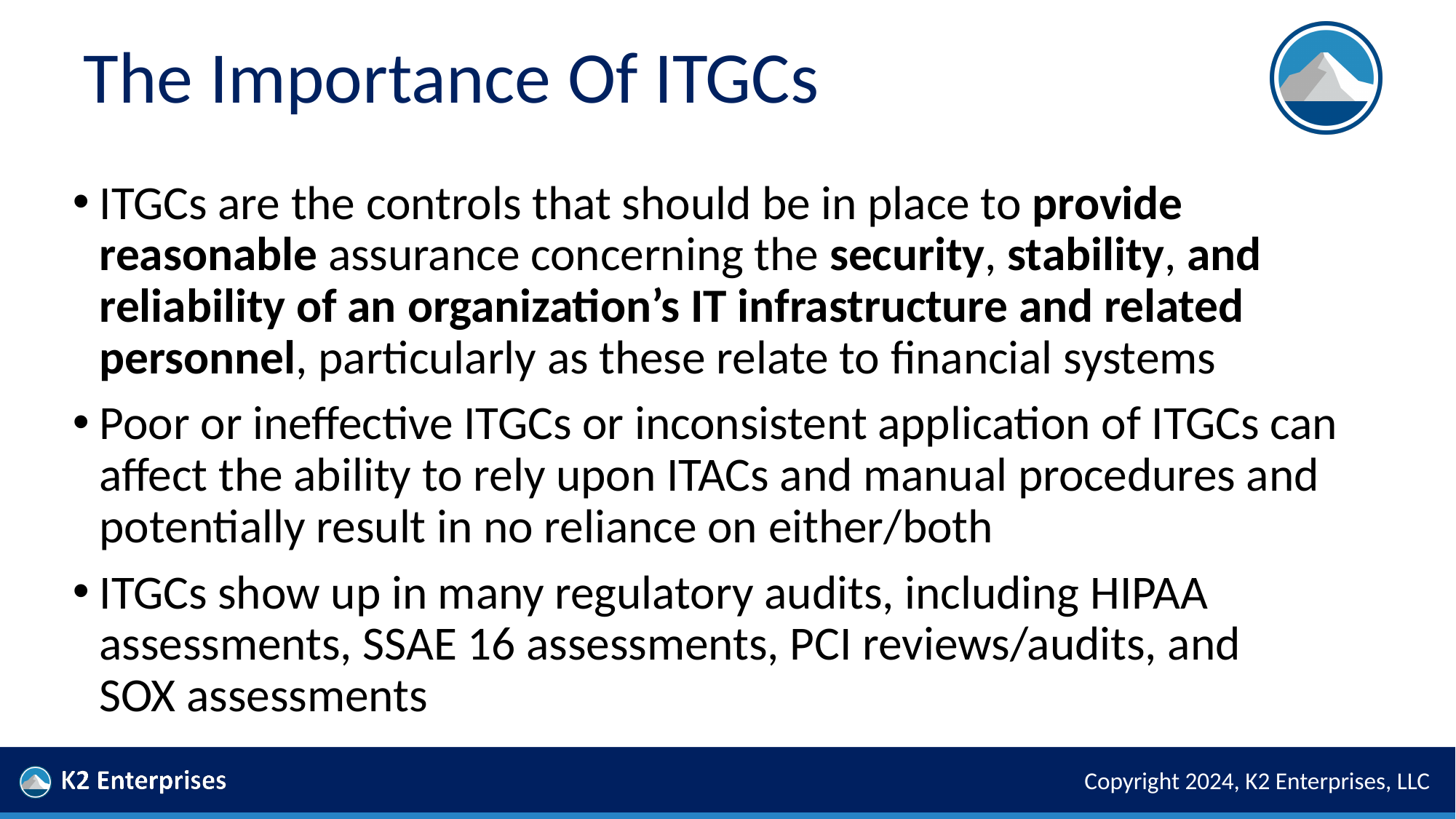

# The Importance Of ITGCs
ITGCs are the controls that should be in place to provide reasonable assurance concerning the security, stability, and reliability of an organization’s IT infrastructure and related personnel, particularly as these relate to financial systems
Poor or ineffective ITGCs or inconsistent application of ITGCs can affect the ability to rely upon ITACs and manual procedures and potentially result in no reliance on either/both
ITGCs show up in many regulatory audits, including HIPAA assessments, SSAE 16 assessments, PCI reviews/audits, and
SOX assessments